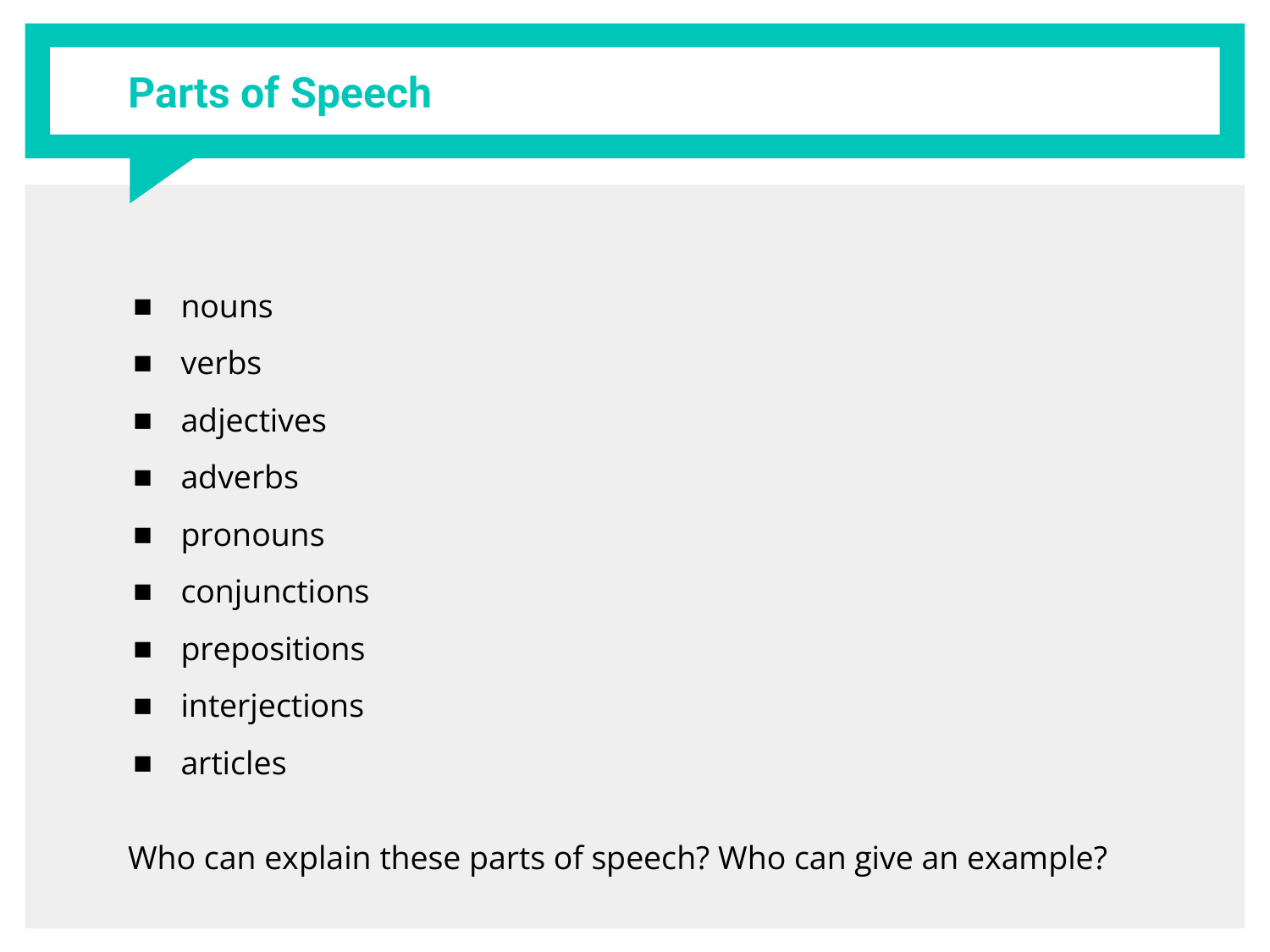

# Parts of Speech
nouns
verbs
adjectives
adverbs
pronouns
conjunctions
prepositions
interjections
articles
Who can explain these parts of speech? Who can give an example?